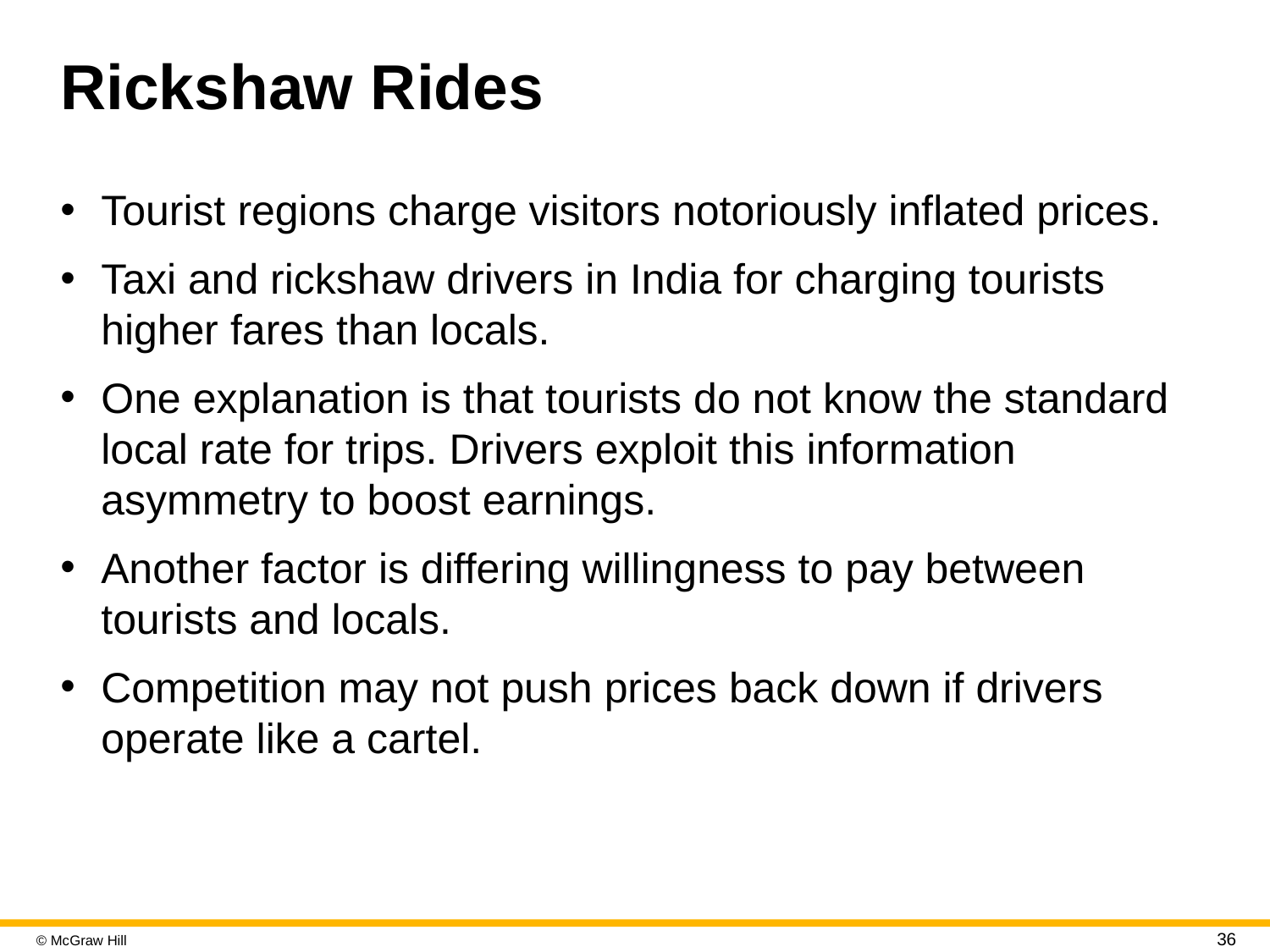

# Rickshaw Rides
Tourist regions charge visitors notoriously inflated prices.
Taxi and rickshaw drivers in India for charging tourists higher fares than locals.
One explanation is that tourists do not know the standard local rate for trips. Drivers exploit this information asymmetry to boost earnings.
Another factor is differing willingness to pay between tourists and locals.
Competition may not push prices back down if drivers operate like a cartel.